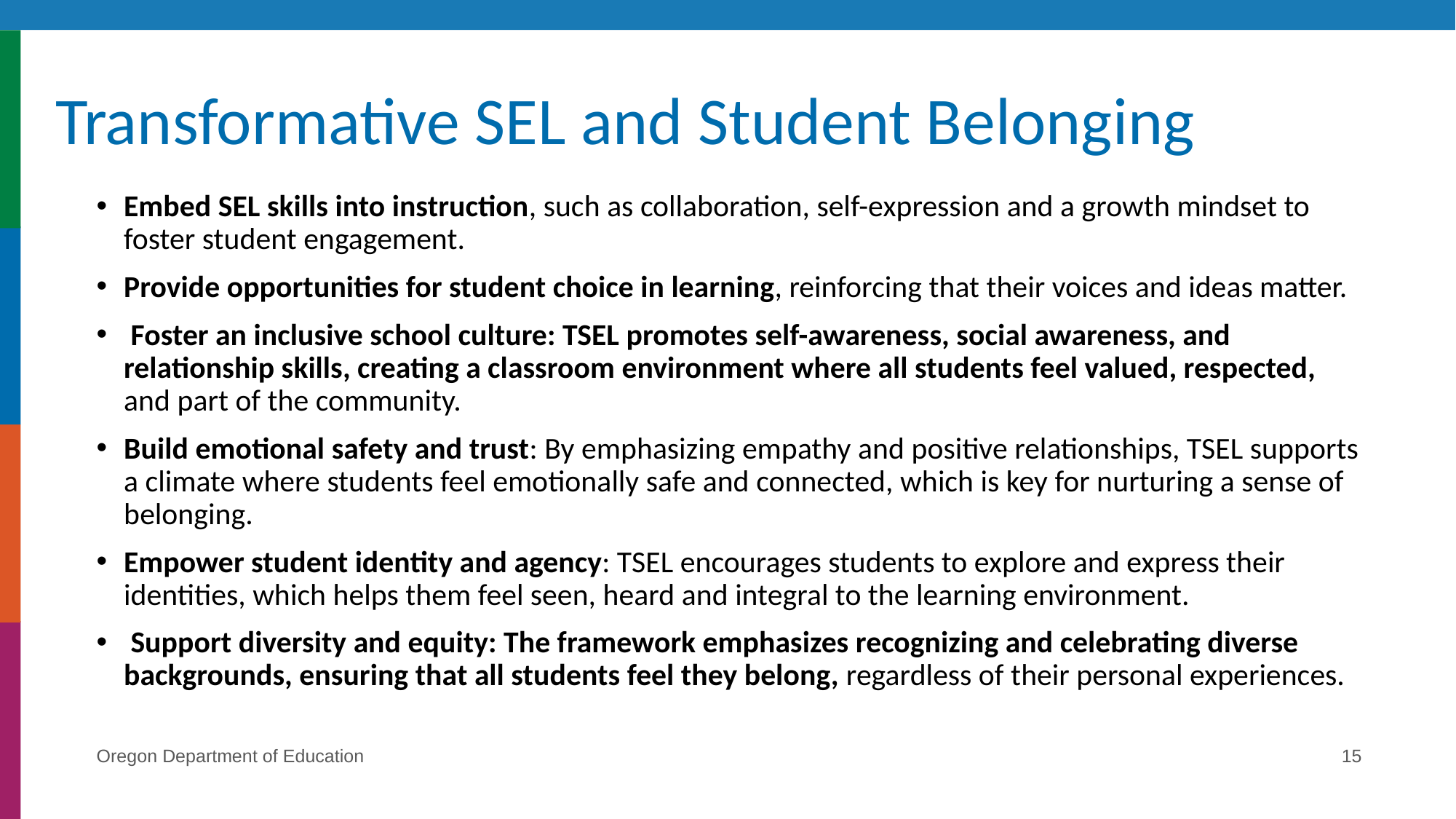

# Transformative SEL and Student Belonging
Embed SEL skills into instruction, such as collaboration, self-expression and a growth mindset to foster student engagement.
Provide opportunities for student choice in learning, reinforcing that their voices and ideas matter.
 Foster an inclusive school culture: TSEL promotes self-awareness, social awareness, and relationship skills, creating a classroom environment where all students feel valued, respected, and part of the community.
Build emotional safety and trust: By emphasizing empathy and positive relationships, TSEL supports a climate where students feel emotionally safe and connected, which is key for nurturing a sense of belonging.
Empower student identity and agency: TSEL encourages students to explore and express their identities, which helps them feel seen, heard and integral to the learning environment.
 Support diversity and equity: The framework emphasizes recognizing and celebrating diverse backgrounds, ensuring that all students feel they belong, regardless of their personal experiences.
Oregon Department of Education
15